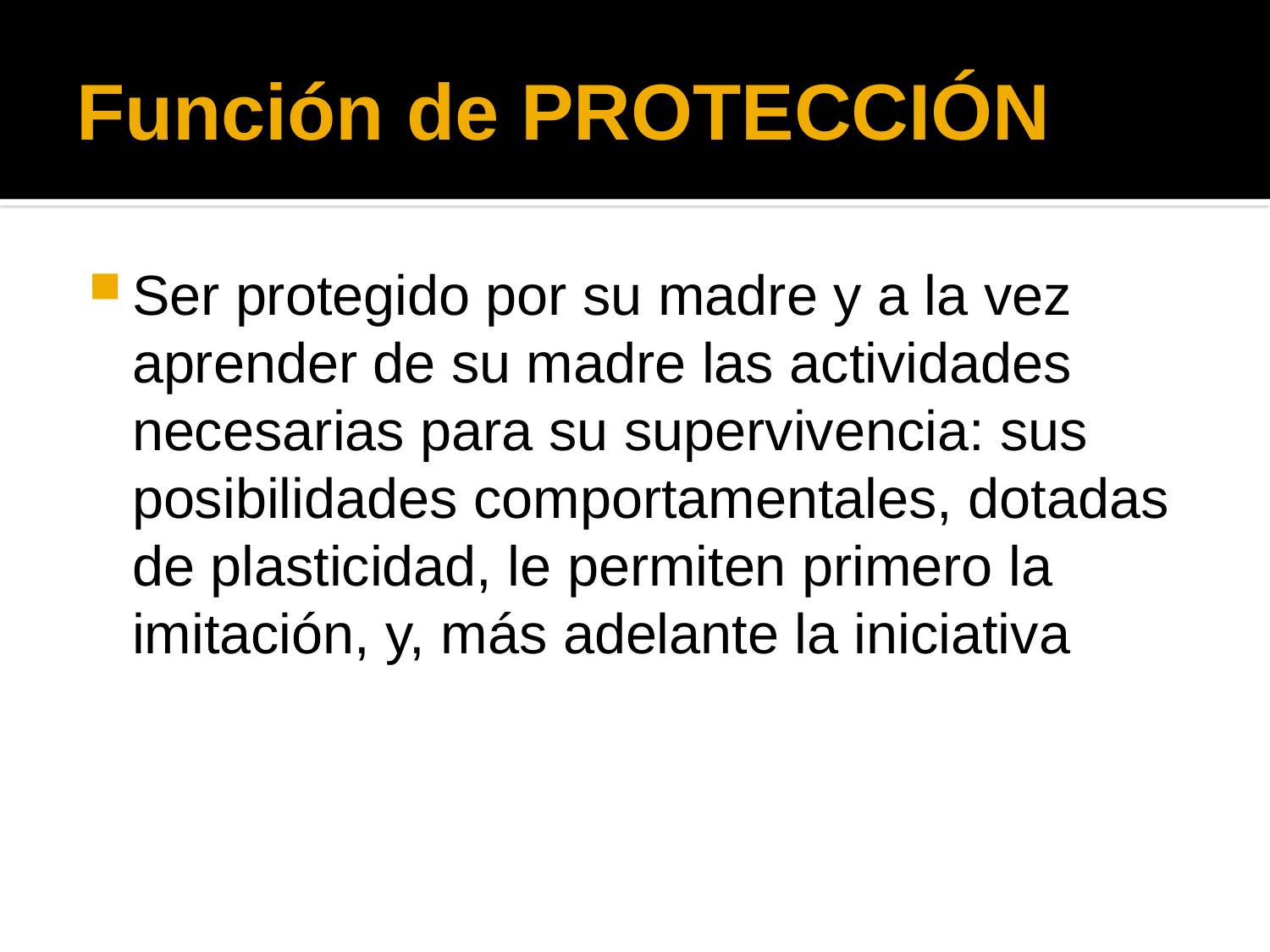

# Función de PROTECCIÓN
Ser protegido por su madre y a la vez aprender de su madre las actividades necesarias para su supervivencia: sus posibilidades comportamentales, dotadas de plasticidad, le permiten primero la imitación, y, más adelante la iniciativa